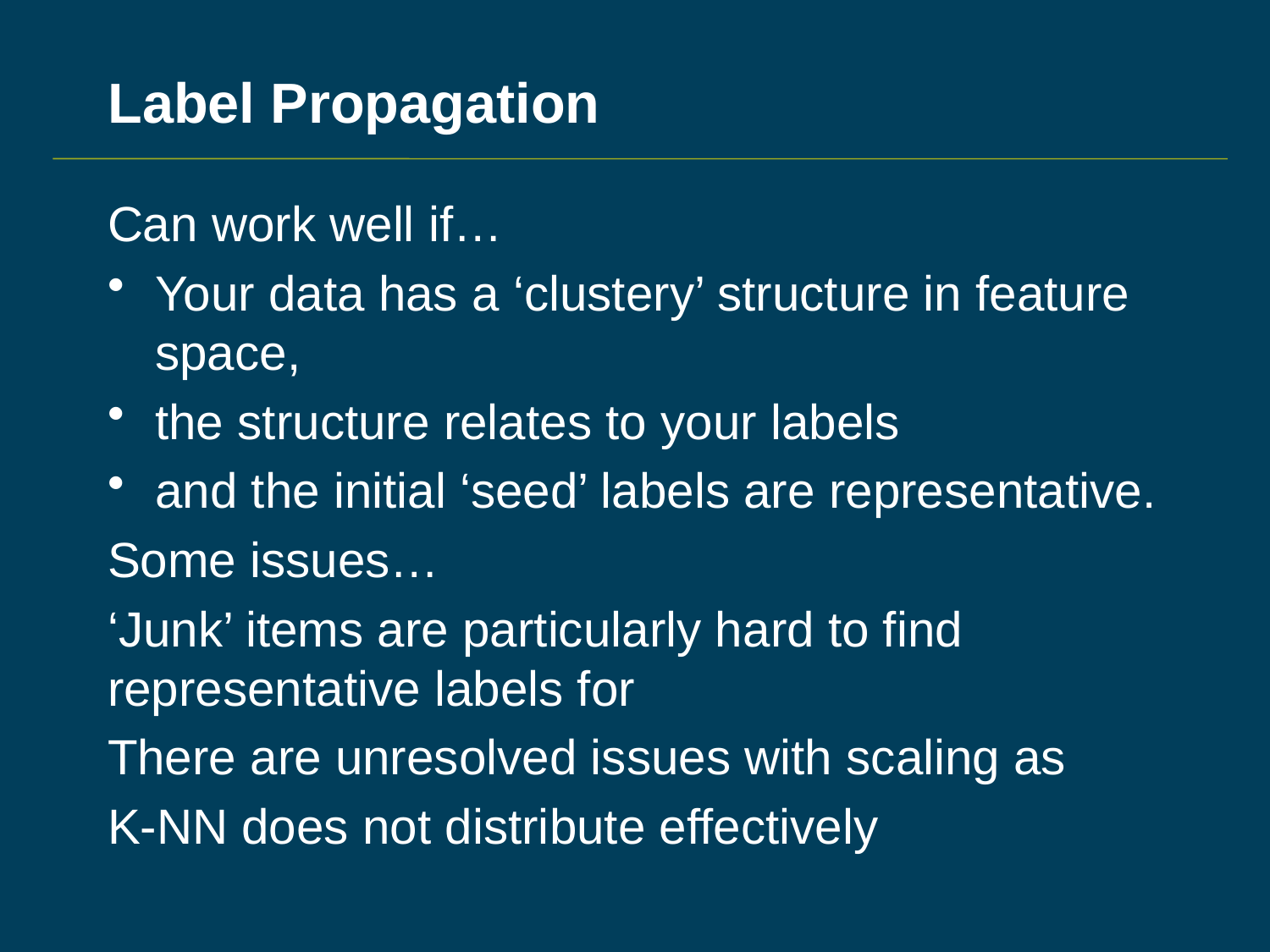

# Label Propagation
Can work well if…
Your data has a ‘clustery’ structure in feature space,
the structure relates to your labels
and the initial ‘seed’ labels are representative.
Some issues…
‘Junk’ items are particularly hard to find representative labels for
There are unresolved issues with scaling as
K-NN does not distribute effectively